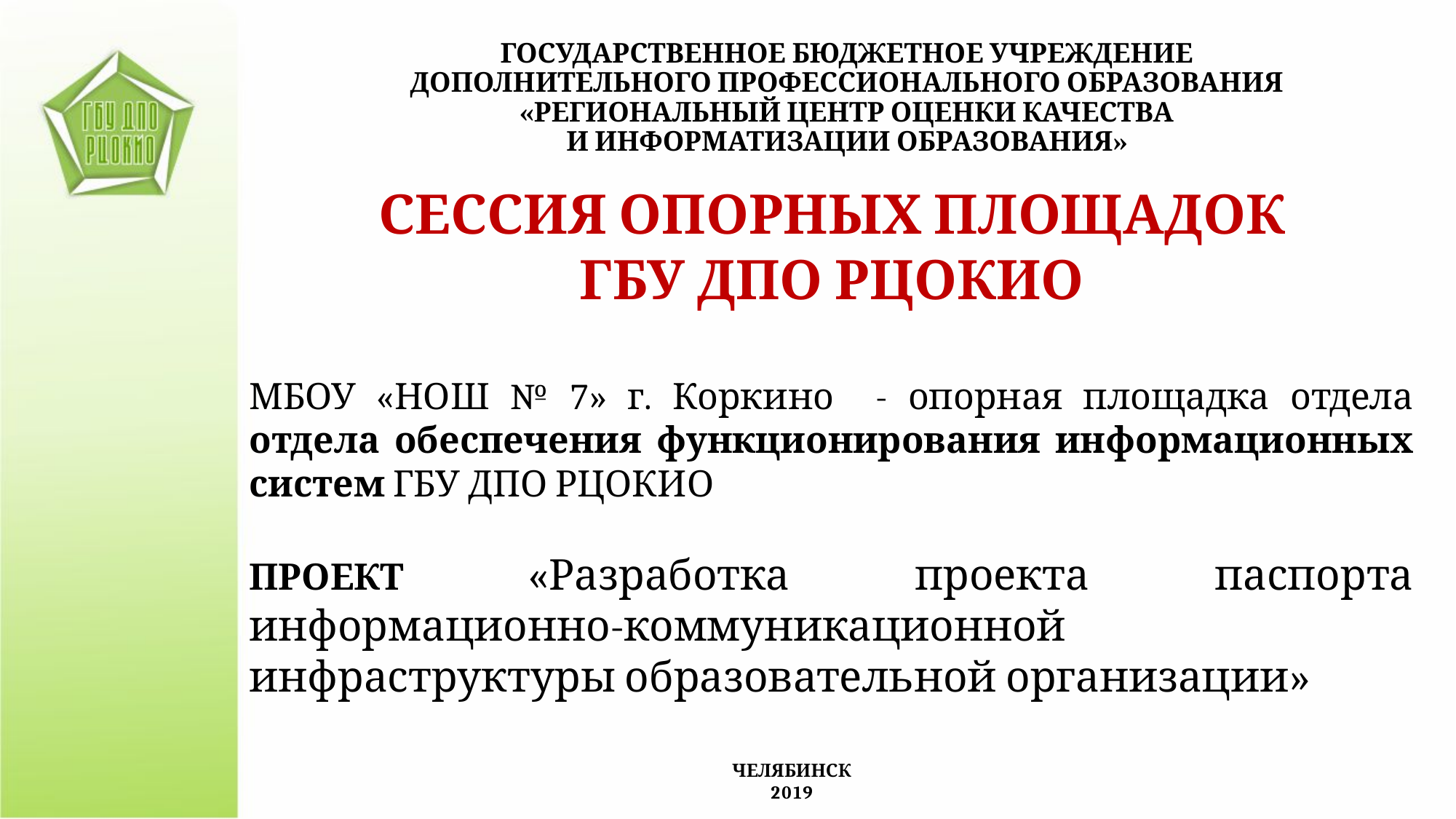

ГОСУДАРСТВЕННОЕ БЮДЖЕТНОЕ УЧРЕЖДЕНИЕ
ДОПОЛНИТЕЛЬНОГО ПРОФЕССИОНАЛЬНОГО ОБРАЗОВАНИЯ
«РЕГИОНАЛЬНЫЙ ЦЕНТР ОЦЕНКИ КАЧЕСТВА
И ИНФОРМАТИЗАЦИИ ОБРАЗОВАНИЯ»
СЕССИЯ ОПОРНЫХ ПЛОЩАДОК
ГБУ ДПО РЦОКИО
МБОУ «НОШ № 7» г. Коркино  - опорная площадка отдела отдела обеспечения функционирования информационных систем ГБУ ДПО РЦОКИО

ПРОЕКТ «Разработка проекта паспорта информационно-коммуникационной инфраструктуры образовательной организации»
ЧЕЛЯБИНСК
2019